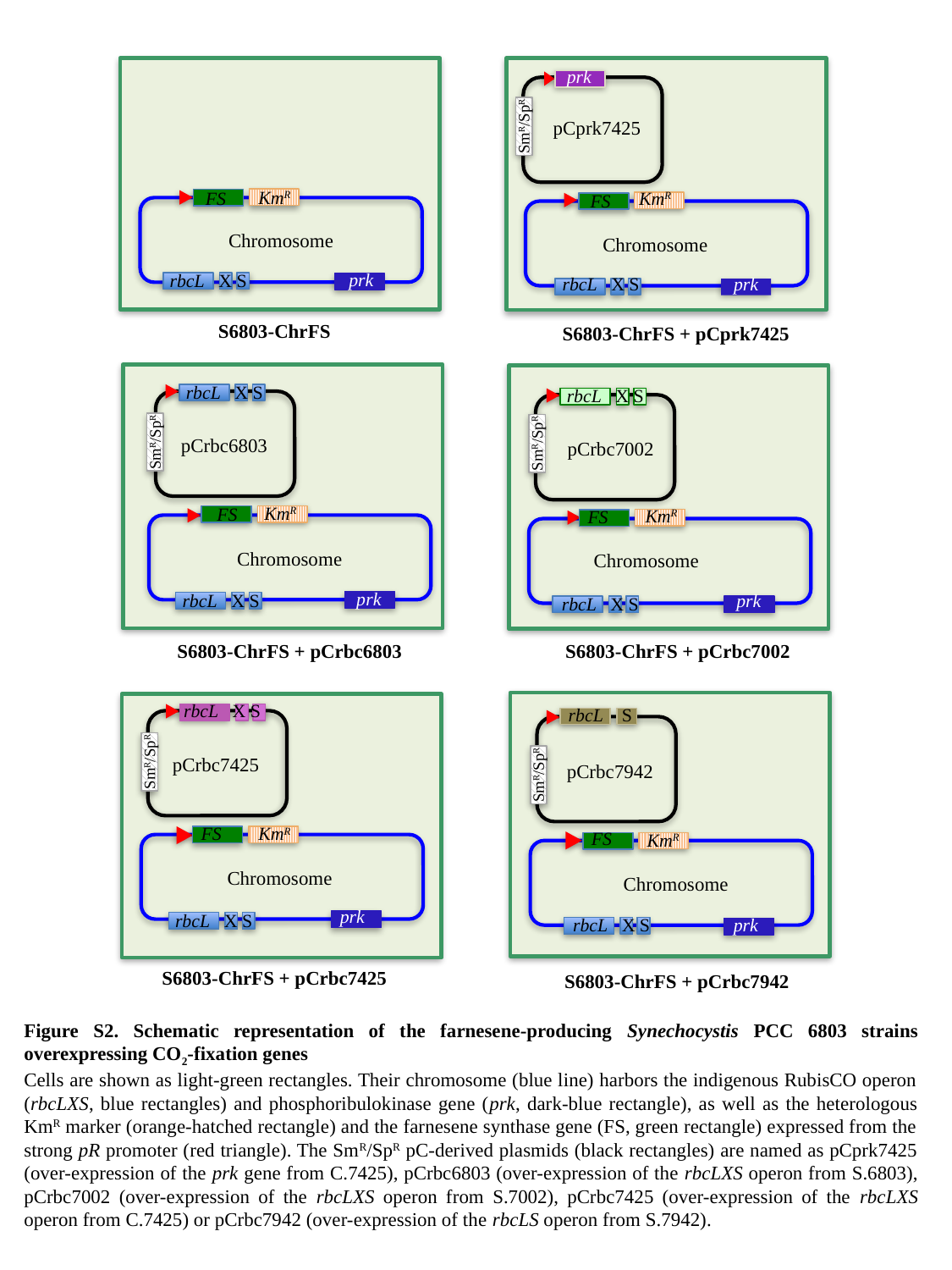

prk

SmR/SpR

pCprk7425
KmR
KmR
FS
FS

Chromosome
Chromosome
 prk
rbcL   X S

 prk
rbcL   X S

S6803-ChrFS
S6803-ChrFS + pCprk7425

rbcL   X S

rbcL   X S

prk

SmR/SpR

SmR/SpR

pCrbc6803
pCrbc7002
KmR
  FS
KmR
FS

Chromosome
Chromosome
prk
rbcL   X S

prk
rbcL   X S

S6803-ChrFS + pCrbc6803
S6803-ChrFS + pCrbc7002

rbcL   X S

    rbcL    S

SmR/SpR

SmR/SpR

pCrbc7425
pCrbc7942
FS
KmR
FS
KmR

Chromosome
Chromosome
  prk
rbcL   X S

rbcL   X S

prk

S6803-ChrFS + pCrbc7425
S6803-ChrFS + pCrbc7942
Figure S2. Schematic representation of the farnesene-producing Synechocystis PCC 6803 strains overexpressing CO2-fixation genes
Cells are shown as light-green rectangles. Their chromosome (blue line) harbors the indigenous RubisCO operon (rbcLXS, blue rectangles) and phosphoribulokinase gene (prk, dark-blue rectangle), as well as the heterologous KmR marker (orange-hatched rectangle) and the farnesene synthase gene (FS, green rectangle) expressed from the strong pR promoter (red triangle). The SmR/SpR pC-derived plasmids (black rectangles) are named as pCprk7425 (over-expression of the prk gene from C.7425), pCrbc6803 (over-expression of the rbcLXS operon from S.6803), pCrbc7002 (over-expression of the rbcLXS operon from S.7002), pCrbc7425 (over-expression of the rbcLXS operon from C.7425) or pCrbc7942 (over-expression of the rbcLS operon from S.7942).